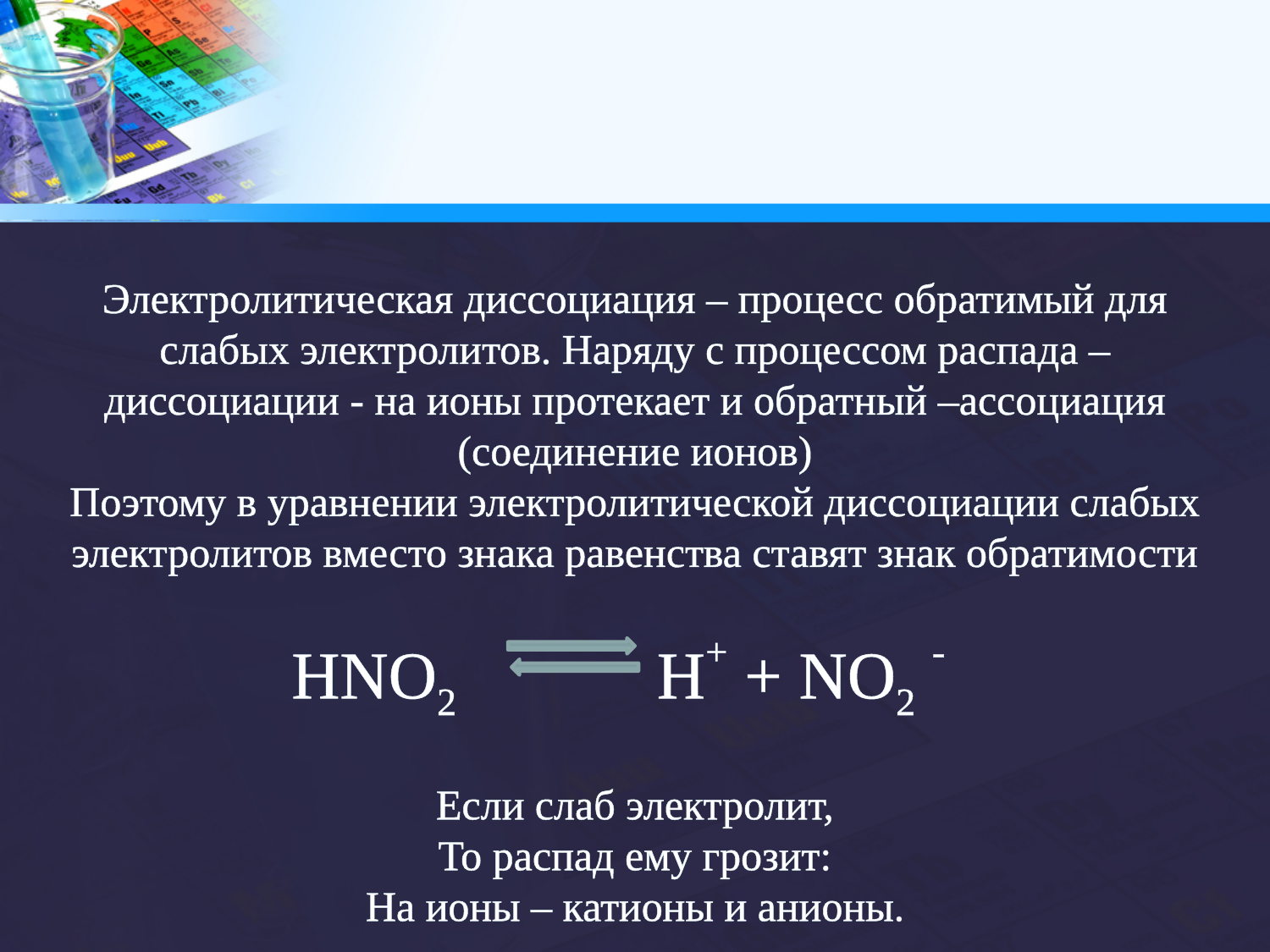

Электролитическая диссоциация – процесс обратимый для слабых электролитов. Наряду с процессом распада – диссоциации - на ионы протекает и обратный –ассоциация (соединение ионов)
Поэтому в уравнении электролитической диссоциации слабых электролитов вместо знака равенства ставят знак обратимости

HNO2            H+ + NO2 -

Если слаб электролит,
То распад ему грозит:
На ионы – катионы и анионы.